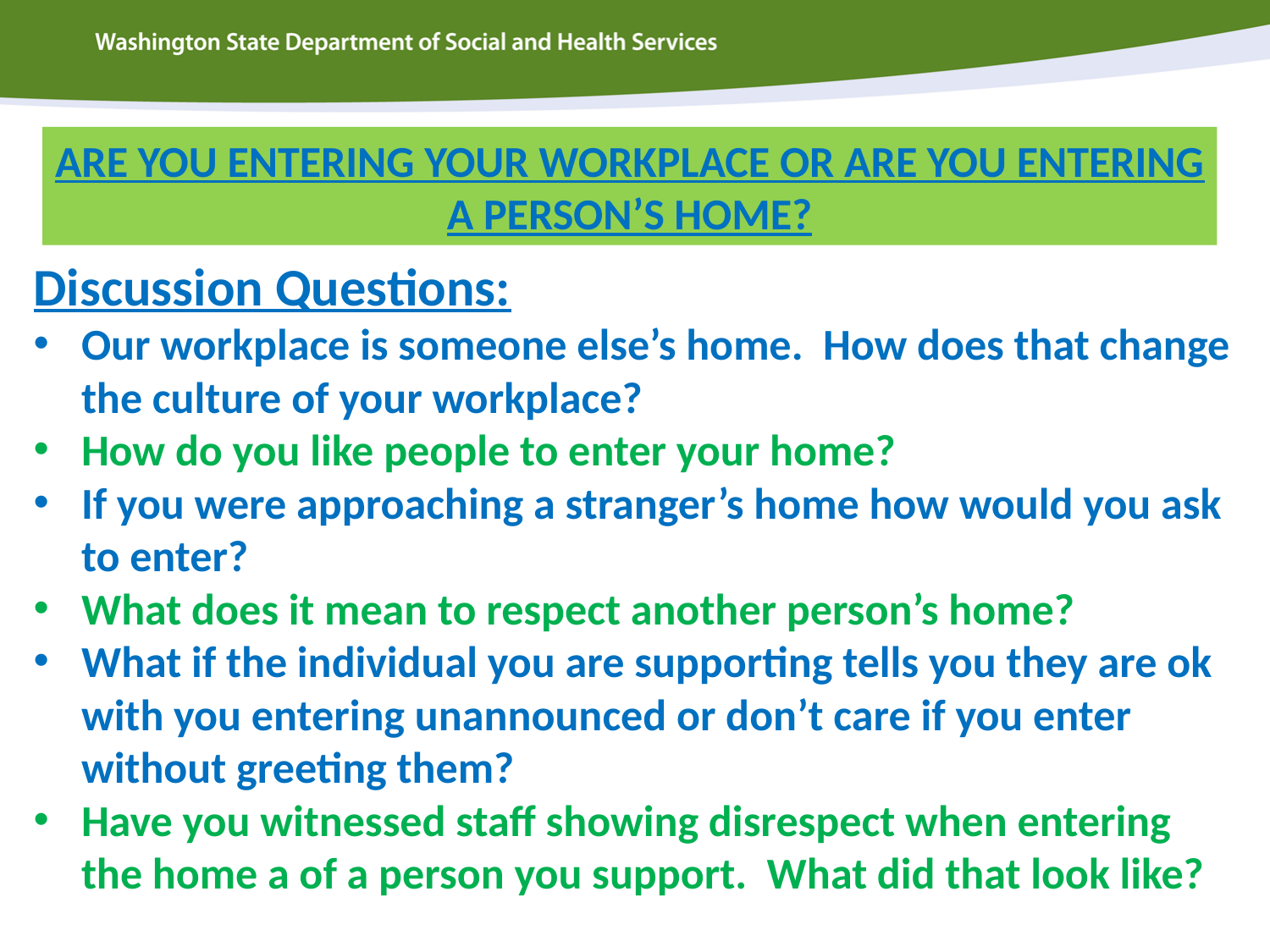

ARE YOU ENTERING YOUR WORKPLACE OR ARE YOU ENTERING A PERSON’S HOME?
Discussion Questions:
Our workplace is someone else’s home.  How does that change the culture of your workplace?
How do you like people to enter your home?
If you were approaching a stranger’s home how would you ask to enter?
What does it mean to respect another person’s home?
What if the individual you are supporting tells you they are ok with you entering unannounced or don’t care if you enter without greeting them?
Have you witnessed staff showing disrespect when entering the home a of a person you support.  What did that look like?